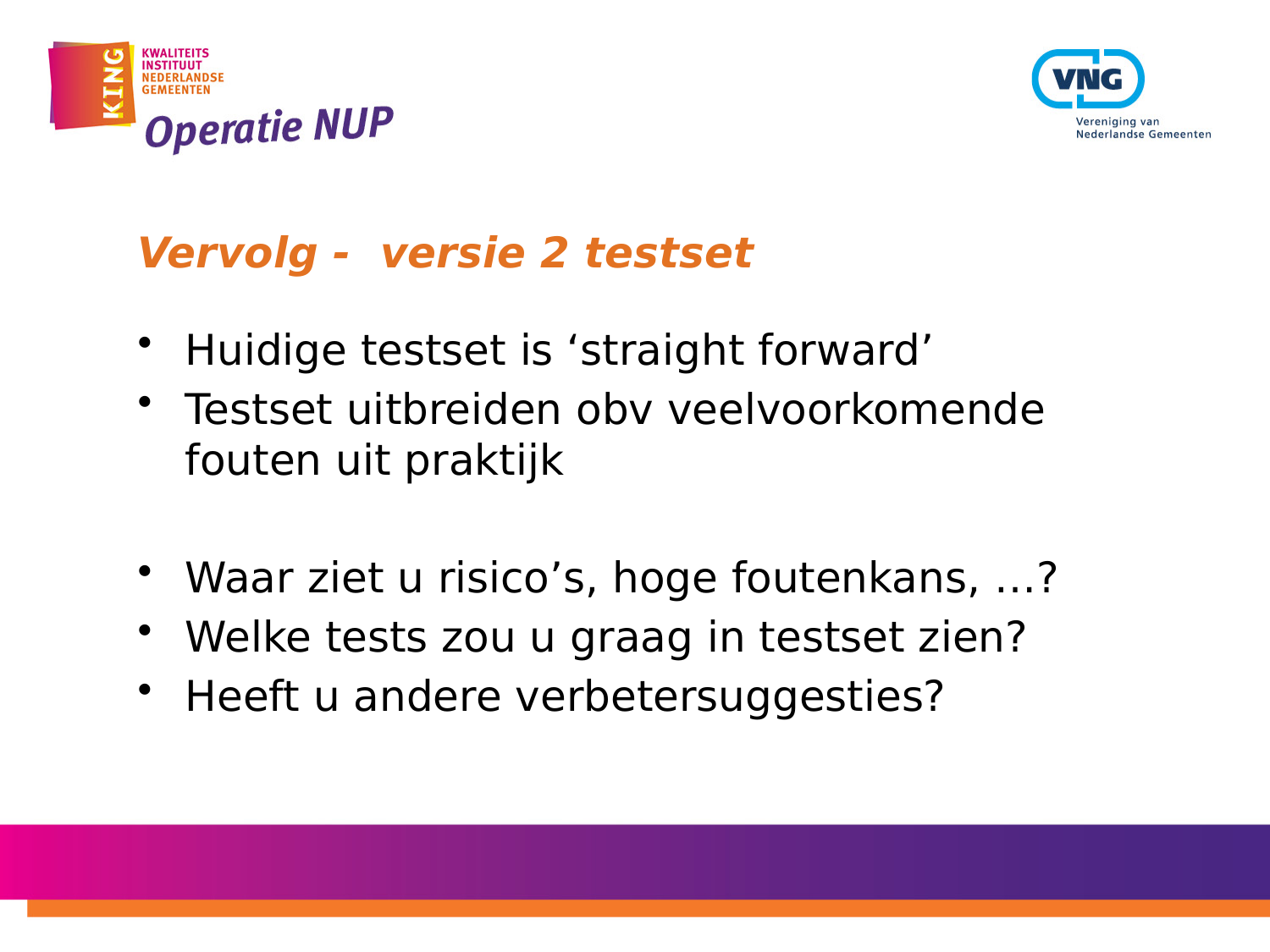

# Vervolg -  versie 2 testset
Huidige testset is ‘straight forward’
Testset uitbreiden obv veelvoorkomende fouten uit praktijk

Waar ziet u risico’s, hoge foutenkans, …?
Welke tests zou u graag in testset zien?
Heeft u andere verbetersuggesties?